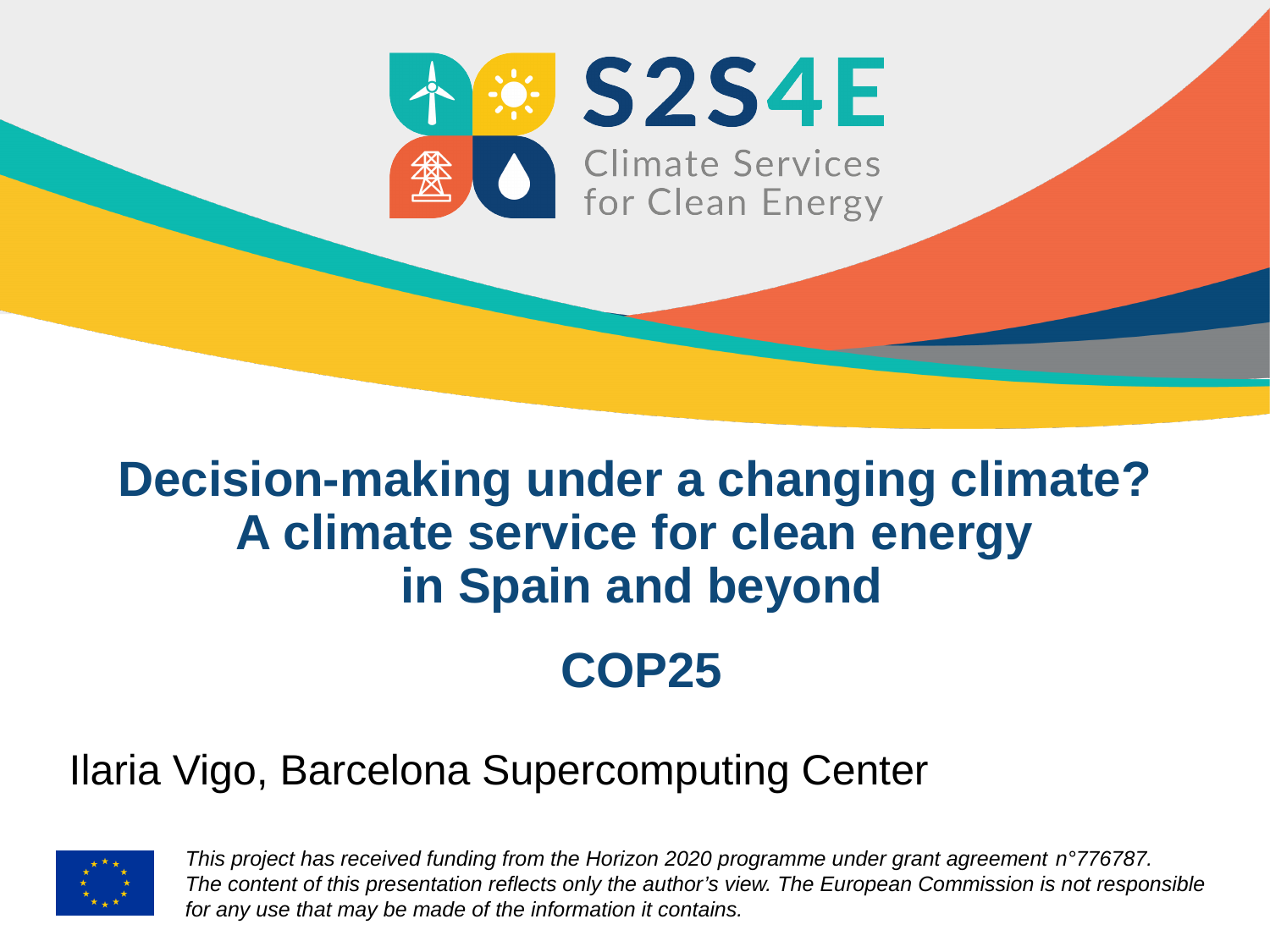

# Decision-making under a changing climate? A climate service for clean energy in Spain and beyond
COP25
Ilaria Vigo, Barcelona Supercomputing Center